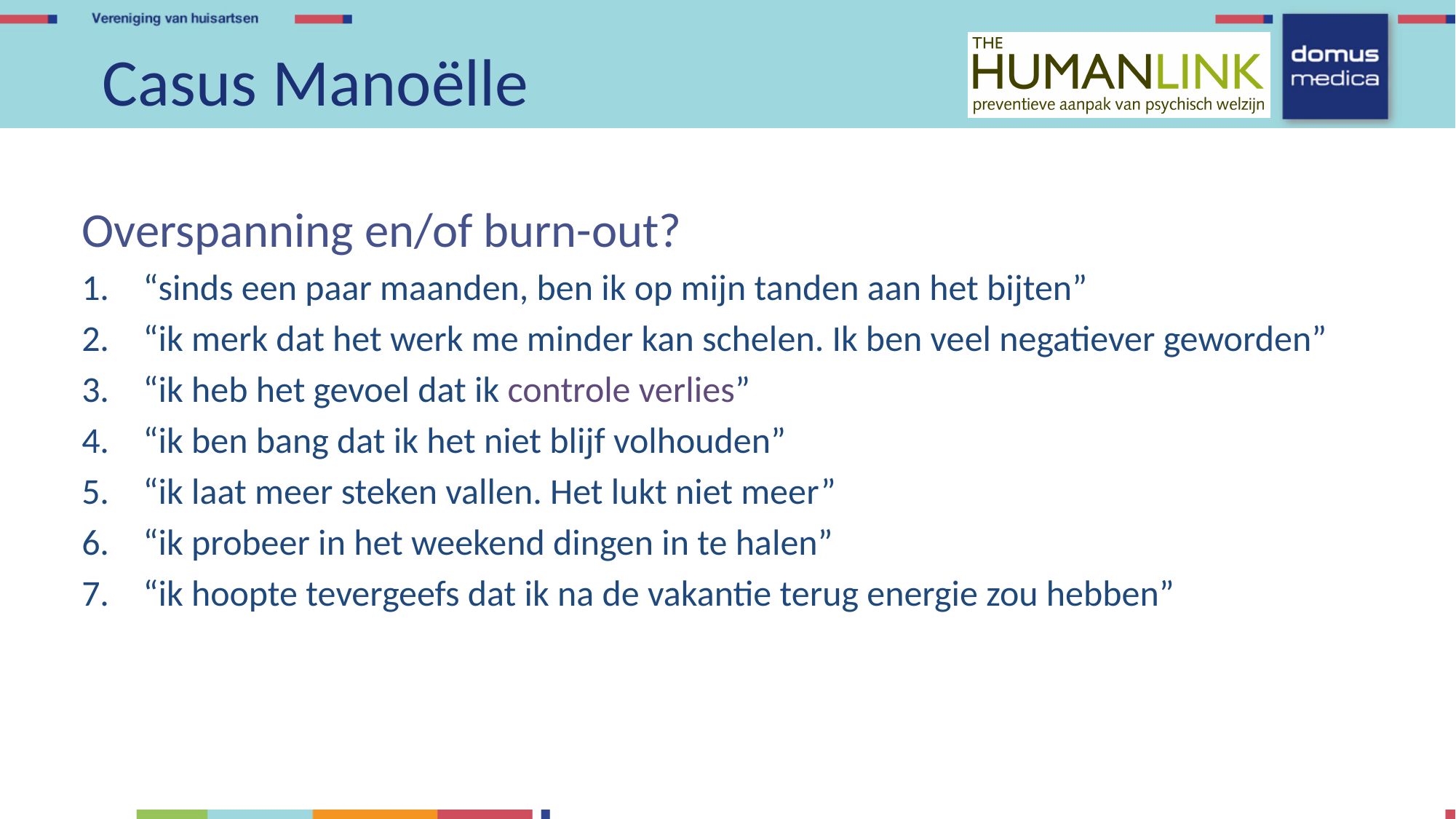

# Casus Manoëlle

Overspanning en/of burn-out?
“sinds een paar maanden, ben ik op mijn tanden aan het bijten”
“ik merk dat het werk me minder kan schelen. Ik ben veel negatiever geworden”
“ik heb het gevoel dat ik controle verlies”
“ik ben bang dat ik het niet blijf volhouden”
“ik laat meer steken vallen. Het lukt niet meer”
“ik probeer in het weekend dingen in te halen”
“ik hoopte tevergeefs dat ik na de vakantie terug energie zou hebben”